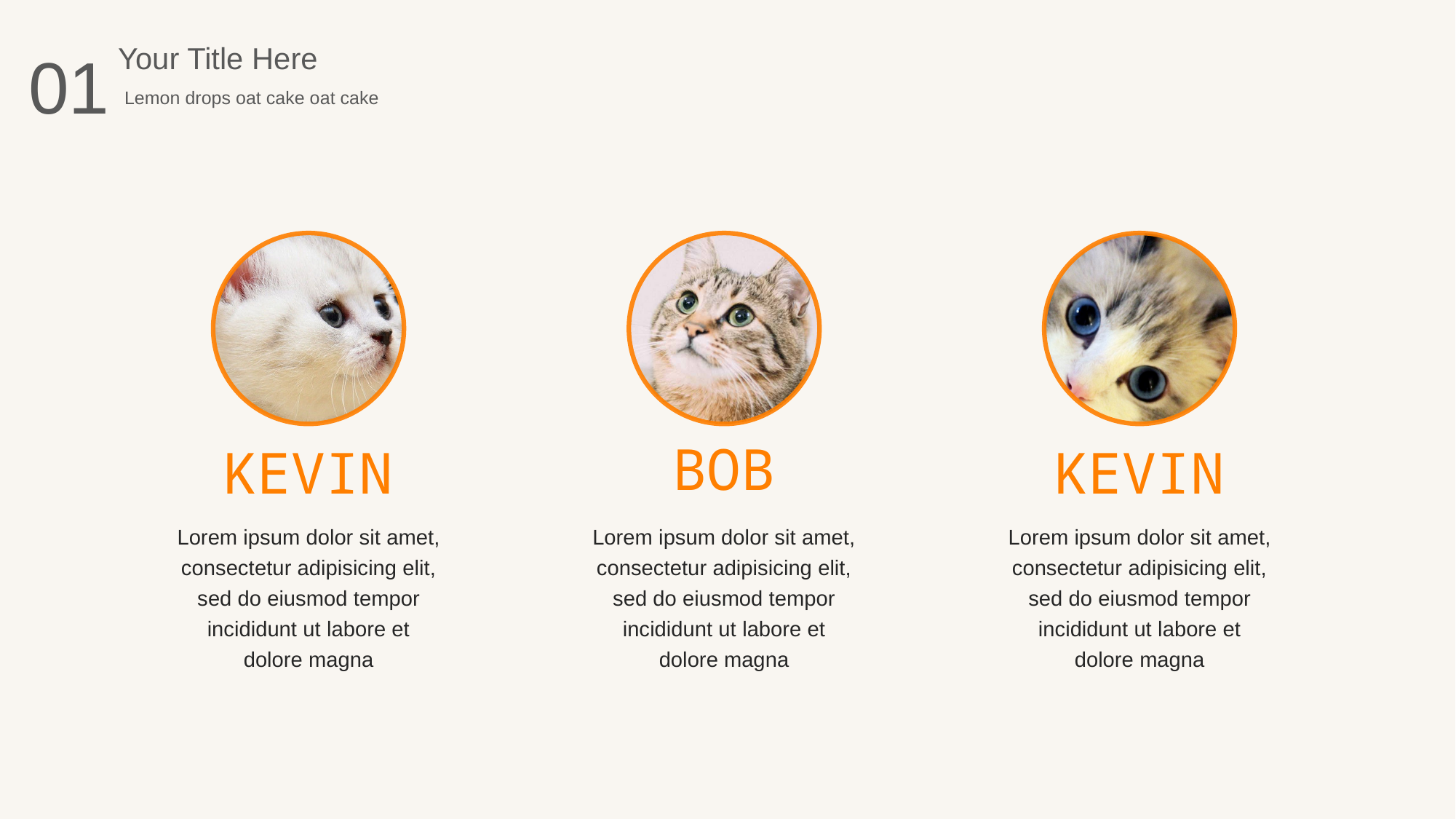

01
Your Title Here
Lemon drops oat cake oat cake

BOB
KEVIN
KEVIN
Lorem ipsum dolor sit amet, consectetur adipisicing elit, sed do eiusmod tempor incididunt ut labore et dolore magna
Lorem ipsum dolor sit amet, consectetur adipisicing elit, sed do eiusmod tempor incididunt ut labore et dolore magna
Lorem ipsum dolor sit amet, consectetur adipisicing elit, sed do eiusmod tempor incididunt ut labore et dolore magna